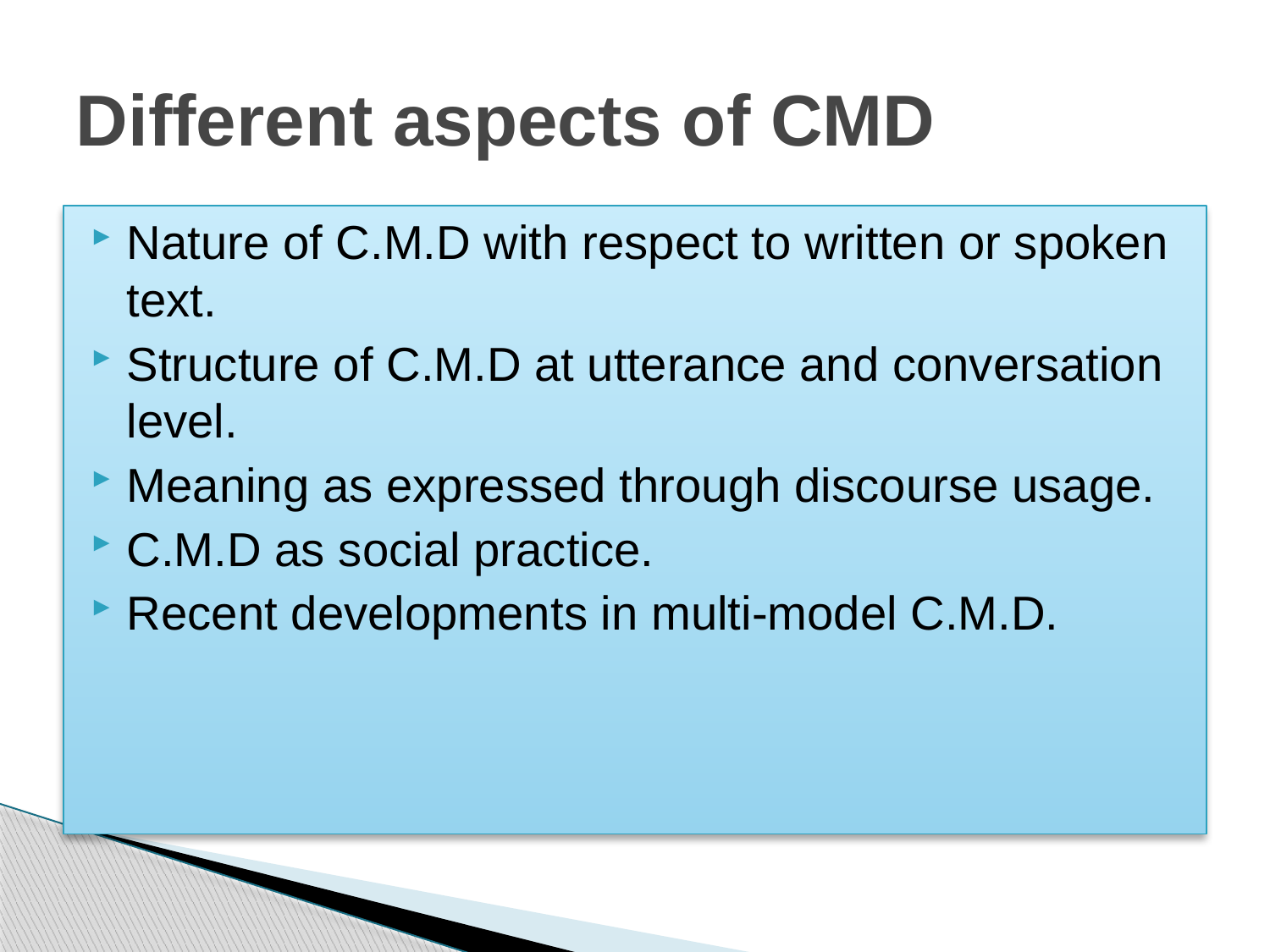

# Different aspects of CMD
Nature of C.M.D with respect to written or spoken text.
Structure of C.M.D at utterance and conversation level.
Meaning as expressed through discourse usage.
C.M.D as social practice.
Recent developments in multi-model C.M.D.